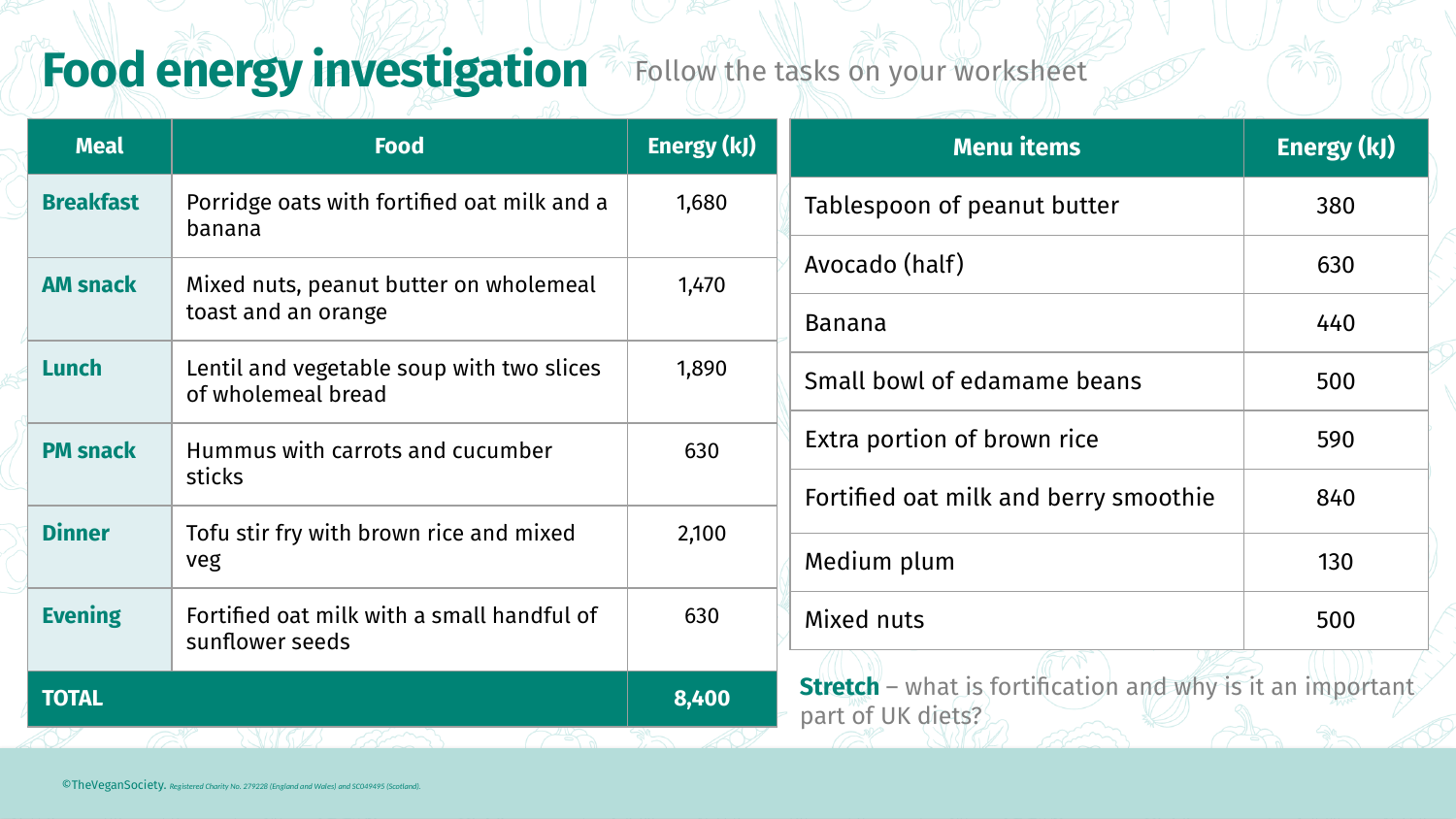

# Food energy investigation
Follow the tasks on your worksheet
| Meal | Food | Energy (kJ) |
| --- | --- | --- |
| Breakfast | Porridge oats with fortified oat milk and a banana | 1,680 |
| AM snack | Mixed nuts, peanut butter on wholemeal toast and an orange | 1,470 |
| Lunch | Lentil and vegetable soup with two slices of wholemeal bread | 1,890 |
| PM snack | Hummus with carrots and cucumber sticks | 630 |
| Dinner | Tofu stir fry with brown rice and mixed veg | 2,100 |
| Evening | Fortified oat milk with a small handful of sunflower seeds | 630 |
| TOTAL |  | 8,400 |
| Menu items | Energy (kJ) |
| --- | --- |
| Tablespoon of peanut butter | 380 |
| Avocado (half) | 630 |
| Banana | 440 |
| Small bowl of edamame beans | 500 |
| Extra portion of brown rice | 590 |
| Fortified oat milk and berry smoothie | 840 |
| Medium plum | 130 |
| Mixed nuts | 500 |
Stretch – what is fortification and why is it an important part of UK diets?